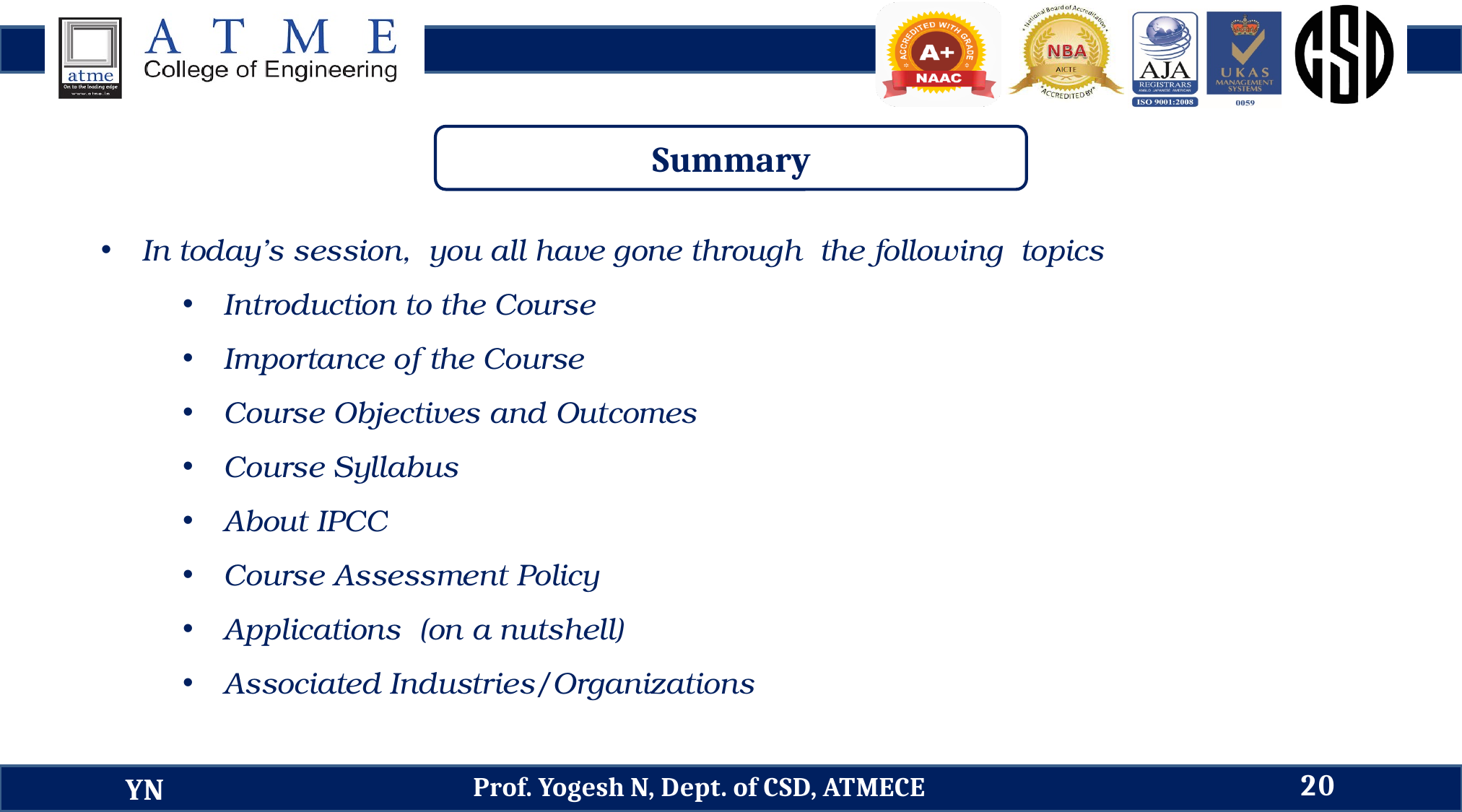

Summary
In today’s session,  you all have gone through  the following  topics
Introduction to the Course
Importance of the Course
Course Objectives and Outcomes
Course Syllabus
About IPCC
Course Assessment Policy
Applications  (on a nutshell)
Associated Industries/Organizations
20
Prof. Yogesh N, Dept. of CSD, ATMECE
YN